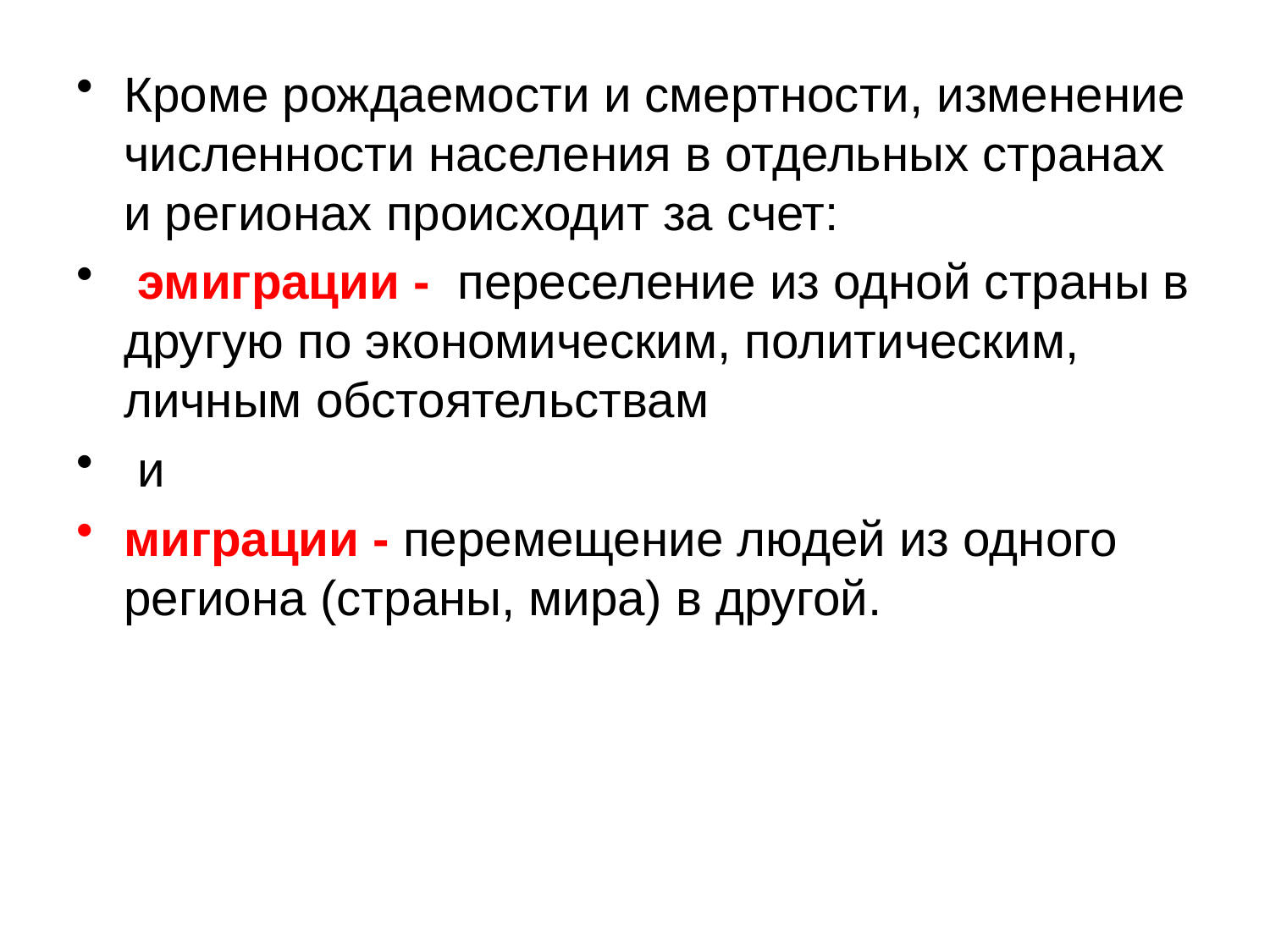

Кроме рождаемости и смертности, изменение численности населения в отдельных странах и регионах происходит за счет:
 эмиграции -  переселение из одной страны в другую по экономическим, политическим, личным обстоятельствам
 и
миграции - перемещение людей из одного региона (страны, мира) в другой.